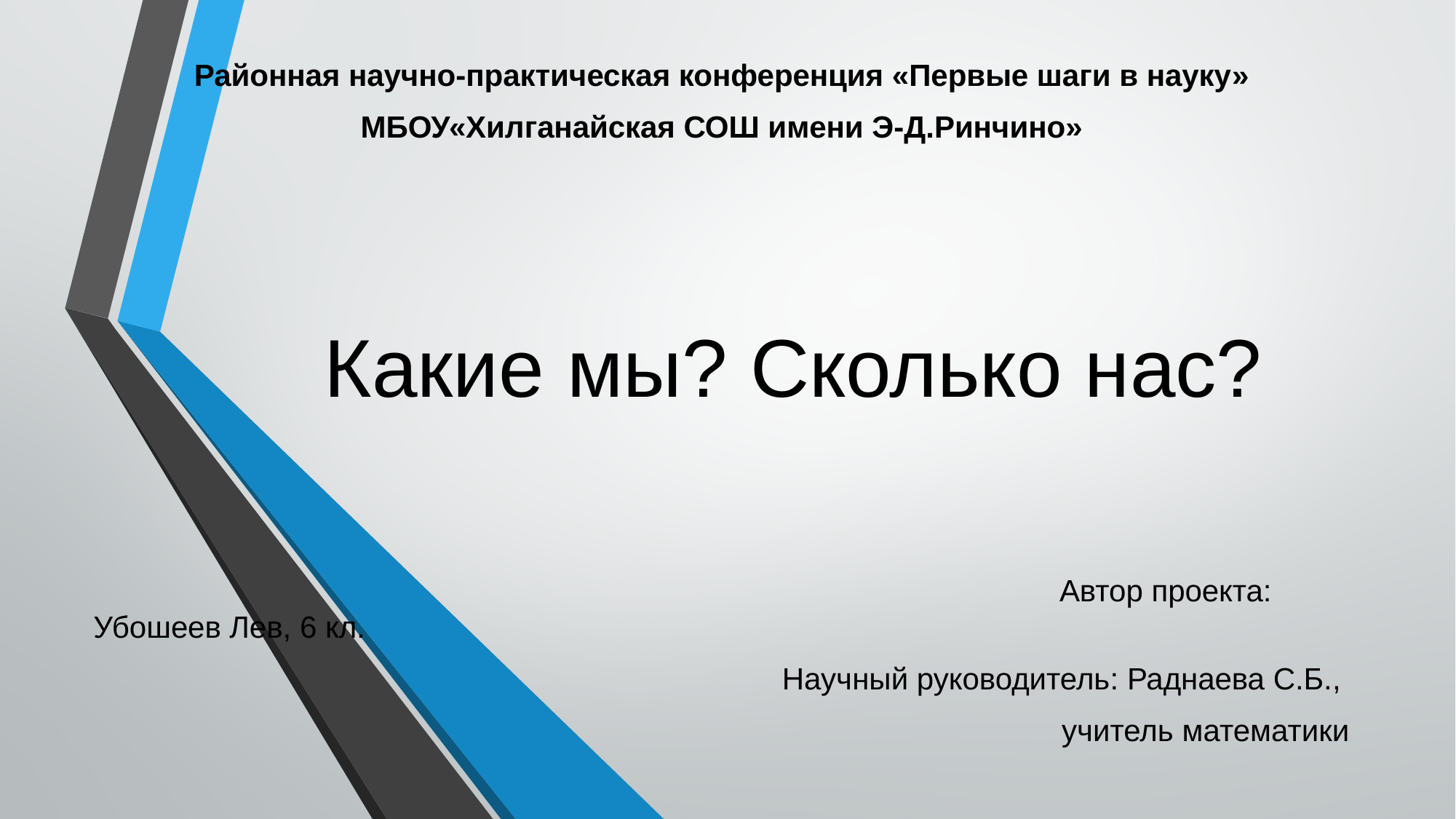

# Какие мы? Сколько нас?
Районная научно-практическая конференция «Первые шаги в науку»
МБОУ«Хилганайская СОШ имени Э-Д.Ринчино»

                                                                                                                 Автор проекта: Убошеев Лев, 6 кл.
Научный руководитель: Раднаева С.Б.,
учитель математики